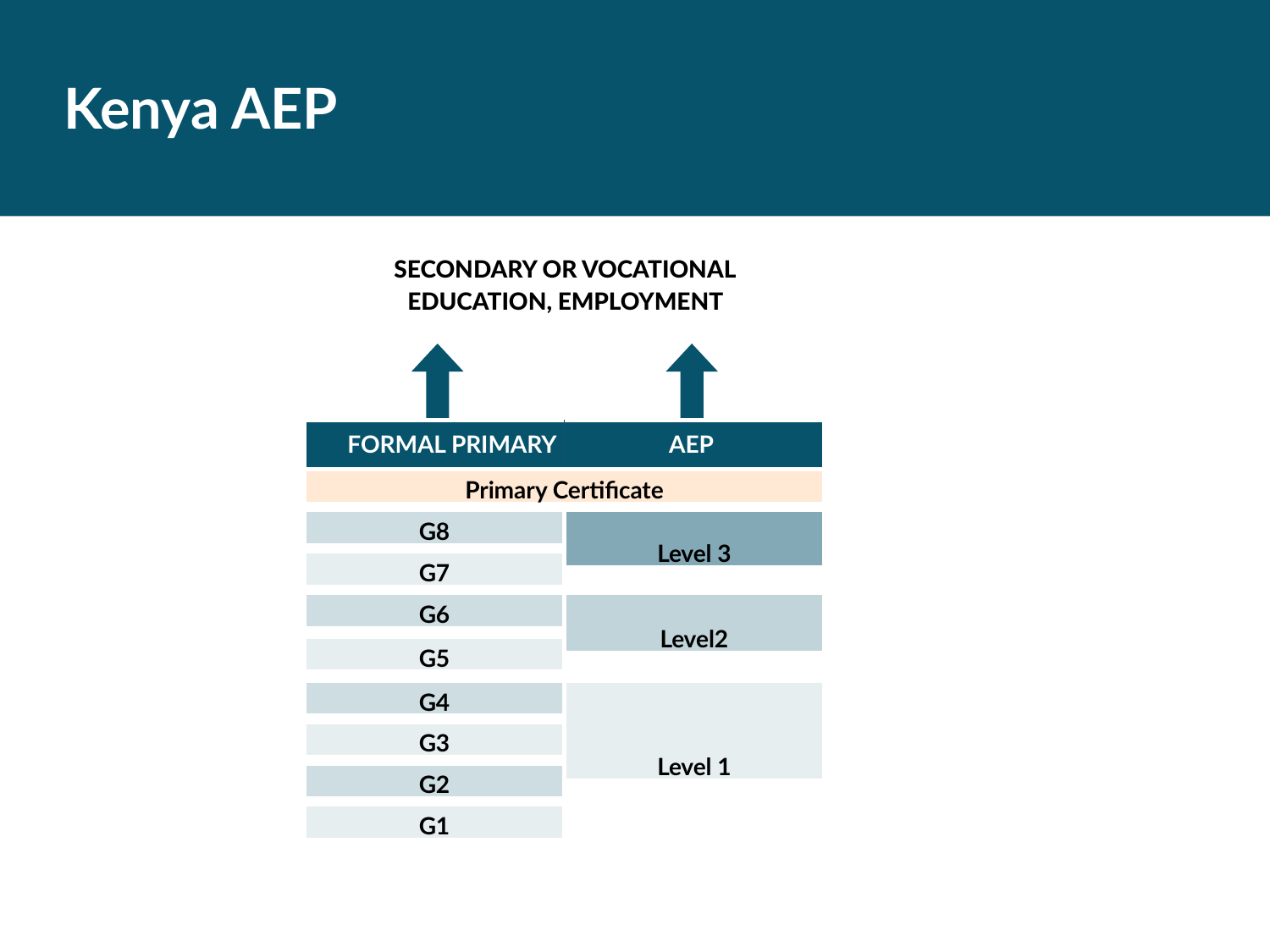

# Kenya AEP
SECONDARY OR VOCATIONAL  EDUCATION, EMPLOYMENT

   FORMAL PRIMARY	               AEP

Level 3

Level2

Level 1

Primary Certificate
G8
G7
G6
G5
G4
G3
G2
G1